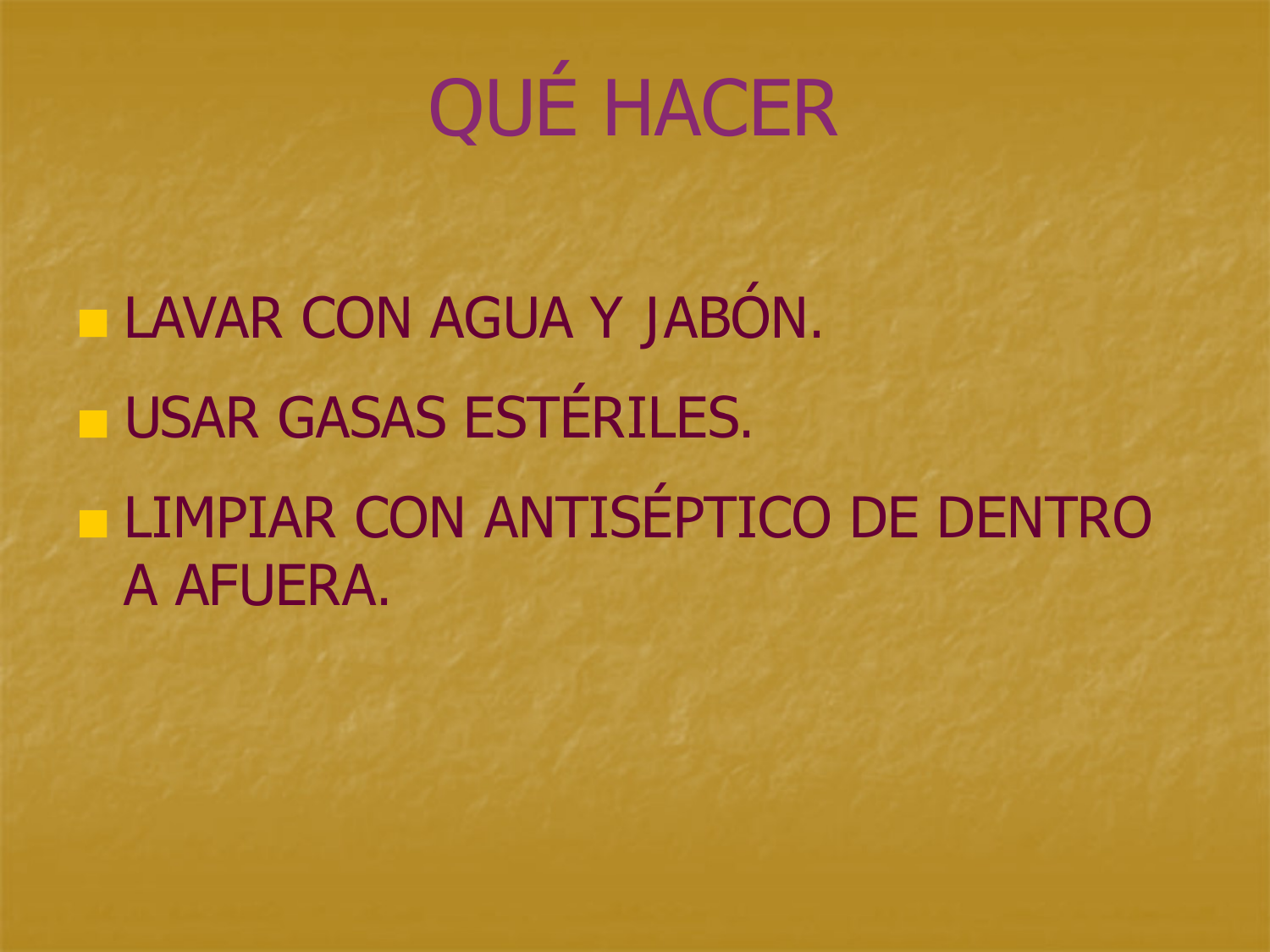

# QUÉ HACER
LAVAR CON AGUA Y JABÓN.
USAR GASAS ESTÉRILES.
LIMPIAR CON ANTISÉPTICO DE DENTRO A AFUERA.